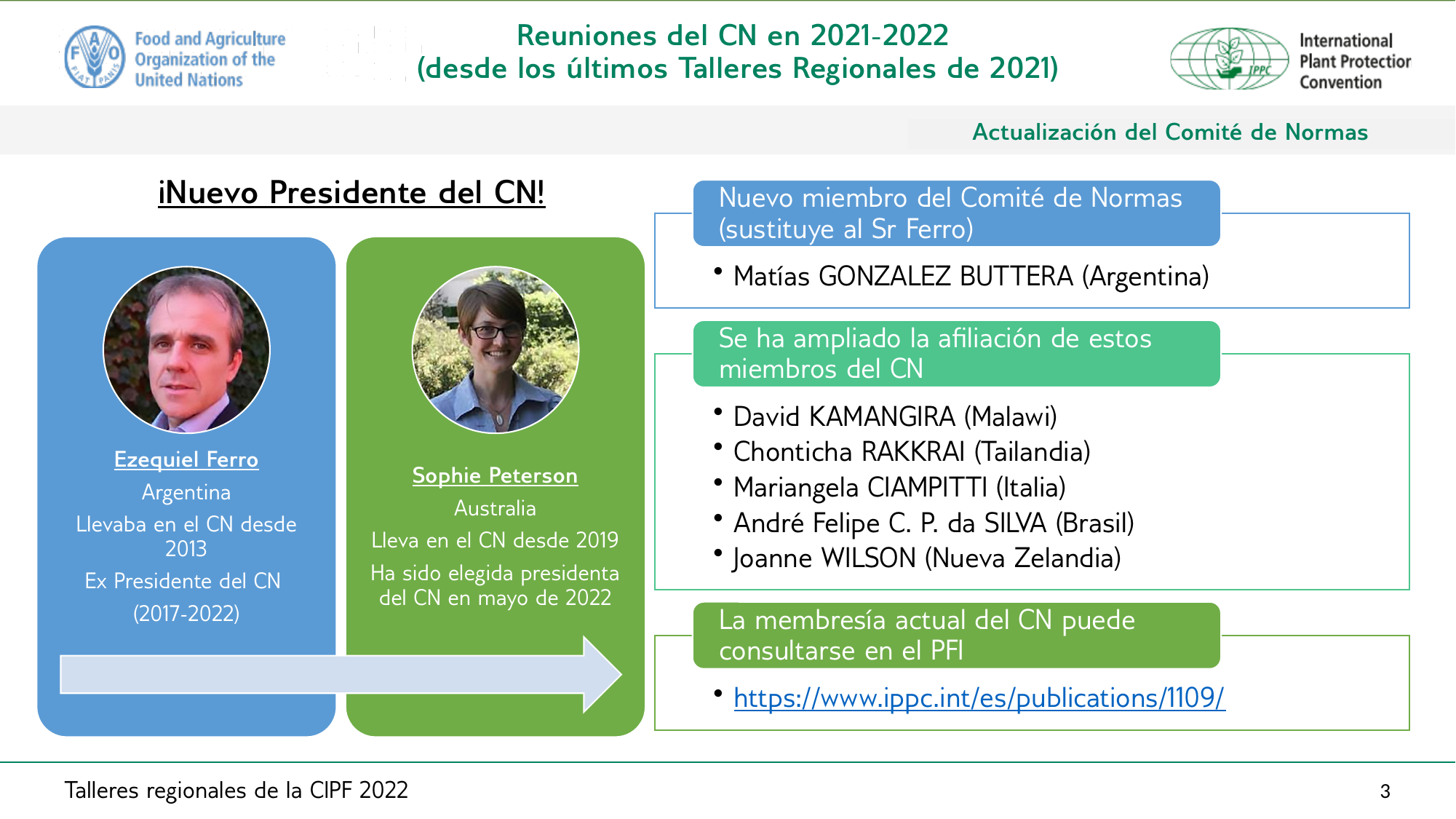

# Reuniones del CN en 2021-2022 (desde los últimos Talleres Regionales de 2021)
Actualización del Comité de Normas
¡Nuevo Presidente del CN!
Matías GONZALEZ BUTTERA (Argentina)
Nuevo miembro del Comité de Normas (sustituye al Sr Ferro)
David KAMANGIRA (Malawi)
Chonticha RAKKRAI (Tailandia)
Mariangela CIAMPITTI (Italia)
André Felipe C. P. da SILVA (Brasil)
Joanne WILSON (Nueva Zelandia)
Se ha ampliado la afiliación de estos miembros del CN
https://www.ippc.int/es/publications/1109/
La membresía actual del CN puede consultarse en el PFI
Ezequiel Ferro
Argentina
Llevaba en el CN desde 2013
Ex Presidente del CN
(2017-2022)
Sophie Peterson
Australia
Lleva en el CN desde 2019
Ha sido elegida presidenta del CN en mayo de 2022
Talleres regionales de la CIPF 2022